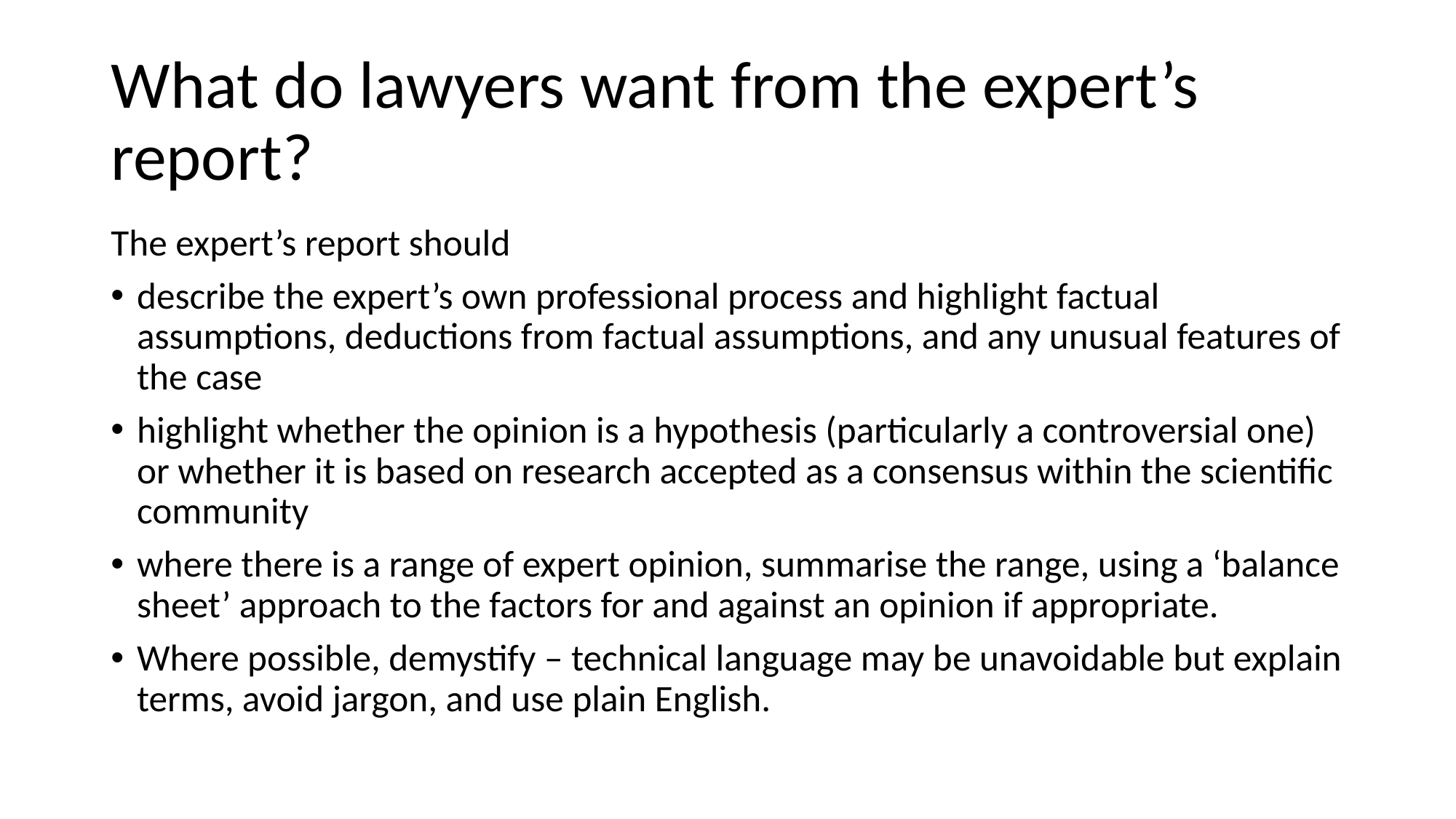

# What do lawyers want from the expert’s  report?
The expert’s report should
describe the expert’s own professional process and highlight factual assumptions, deductions from factual assumptions, and any unusual features of the case
highlight whether the opinion is a hypothesis (particularly a controversial one) or whether it is based on research accepted as a consensus within the scientific community
where there is a range of expert opinion, summarise the range, using a ‘balance sheet’ approach to the factors for and against an opinion if appropriate.
Where possible, demystify – technical language may be unavoidable but explain terms, avoid jargon, and use plain English.